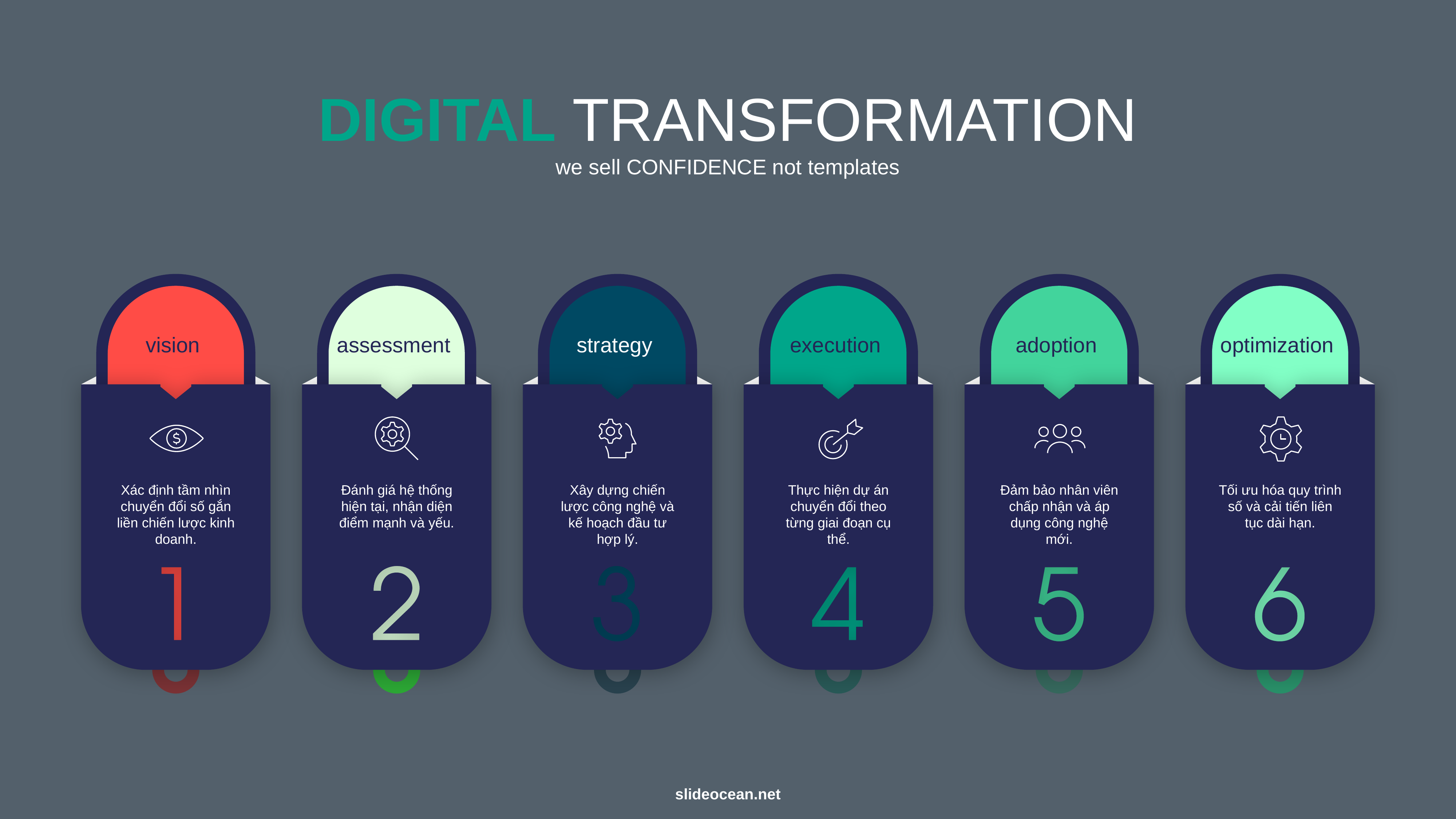

DIGITAL TRANSFORMATION
we sell CONFIDENCE not templates

vision
assessment
strategy
execution
adoption
optimization

Xác định tầm nhìn chuyển đổi số gắn liền chiến lược kinh doanh.
Đánh giá hệ thống hiện tại, nhận diện điểm mạnh và yếu.
Xây dựng chiến lược công nghệ và kế hoạch đầu tư hợp lý.
Thực hiện dự án chuyển đổi theo từng giai đoạn cụ thể.
Đảm bảo nhân viên chấp nhận và áp dụng công nghệ mới.
Tối ưu hóa quy trình số và cải tiến liên tục dài hạn.

slideocean.net